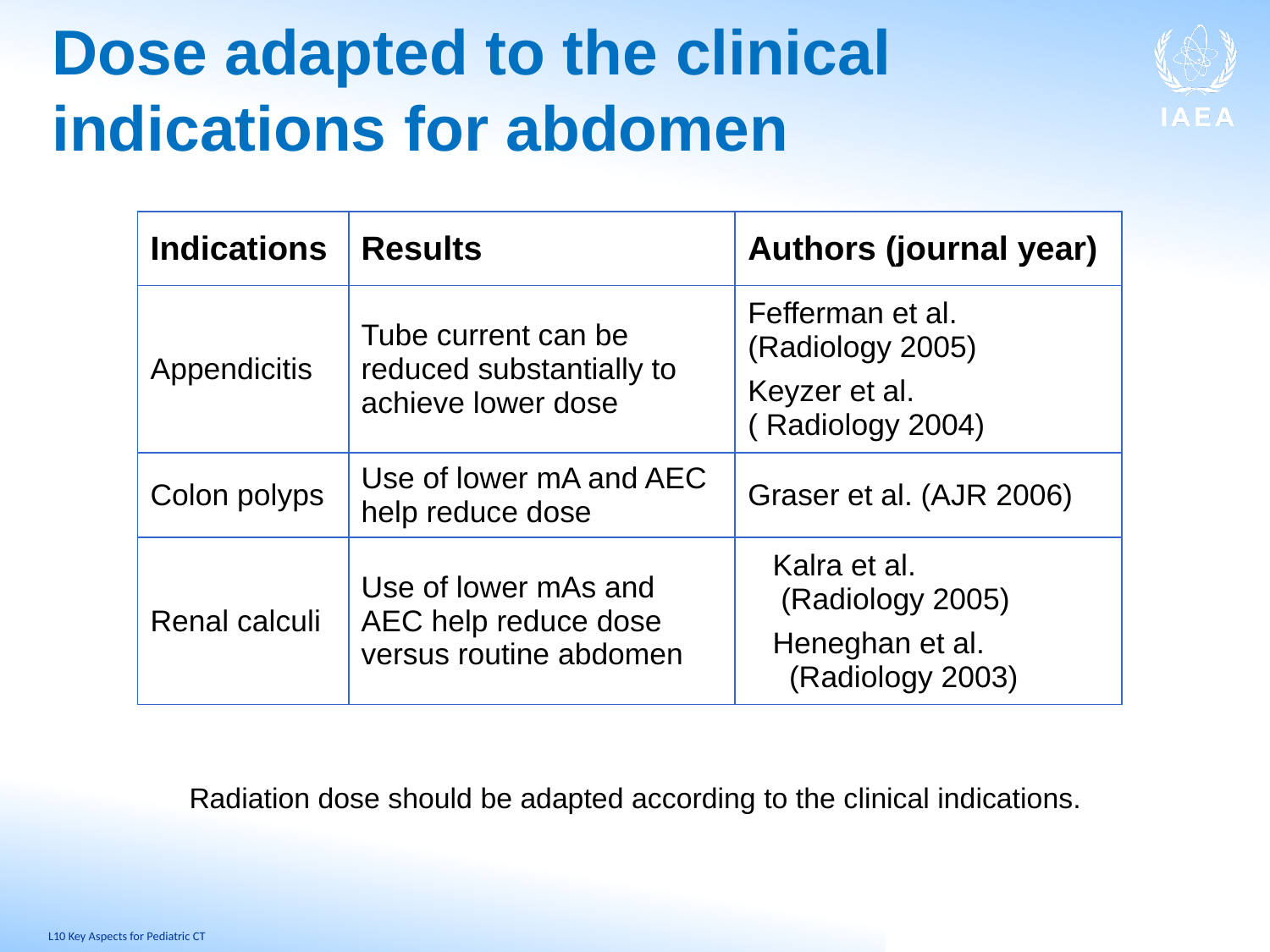

# Dose adapted to the clinical indications for abdomen
| Indications | Results | Authors (journal year) |
| --- | --- | --- |
| Appendicitis | Tube current can be reduced substantially to achieve lower dose | Fefferman et al. (Radiology 2005) Keyzer et al. ( Radiology 2004) |
| Colon polyps | Use of lower mA and AEC help reduce dose | Graser et al. (AJR 2006) |
| Renal calculi | Use of lower mAs and AEC help reduce dose versus routine abdomen | Kalra et al. (Radiology 2005) Heneghan et al. (Radiology 2003) |
Radiation dose should be adapted according to the clinical indications.